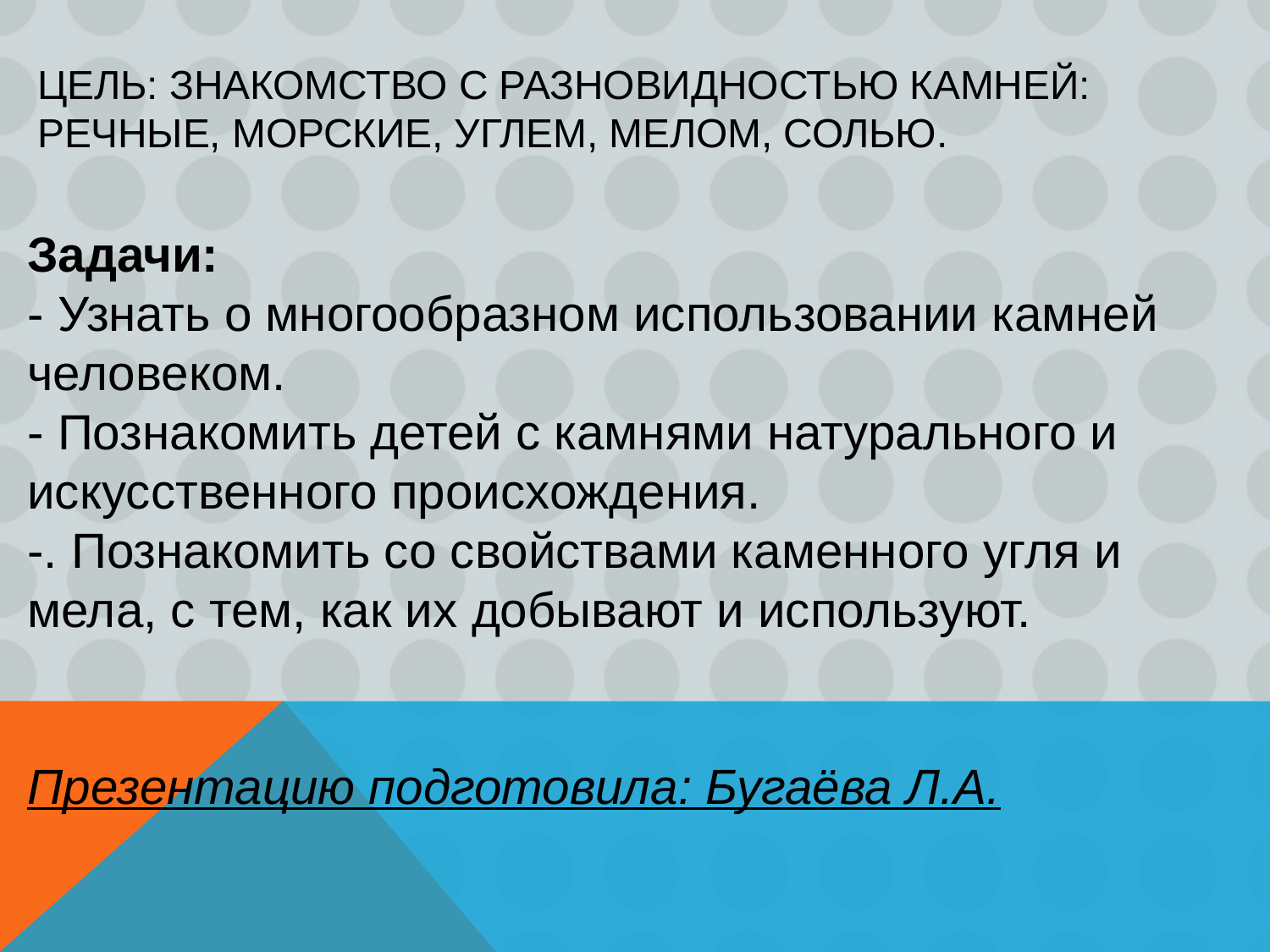

# Цель: Знакомство с разновидностью камней: речные, морские, углем, мелом, солью.
Задачи:
- Узнать о многообразном использовании камней человеком.
- Познакомить детей с камнями натурального и искусственного происхождения.
-. Познакомить со свойствами каменного угля и мела, с тем, как их добывают и используют.

Презентацию подготовила: Бугаёва Л.А.